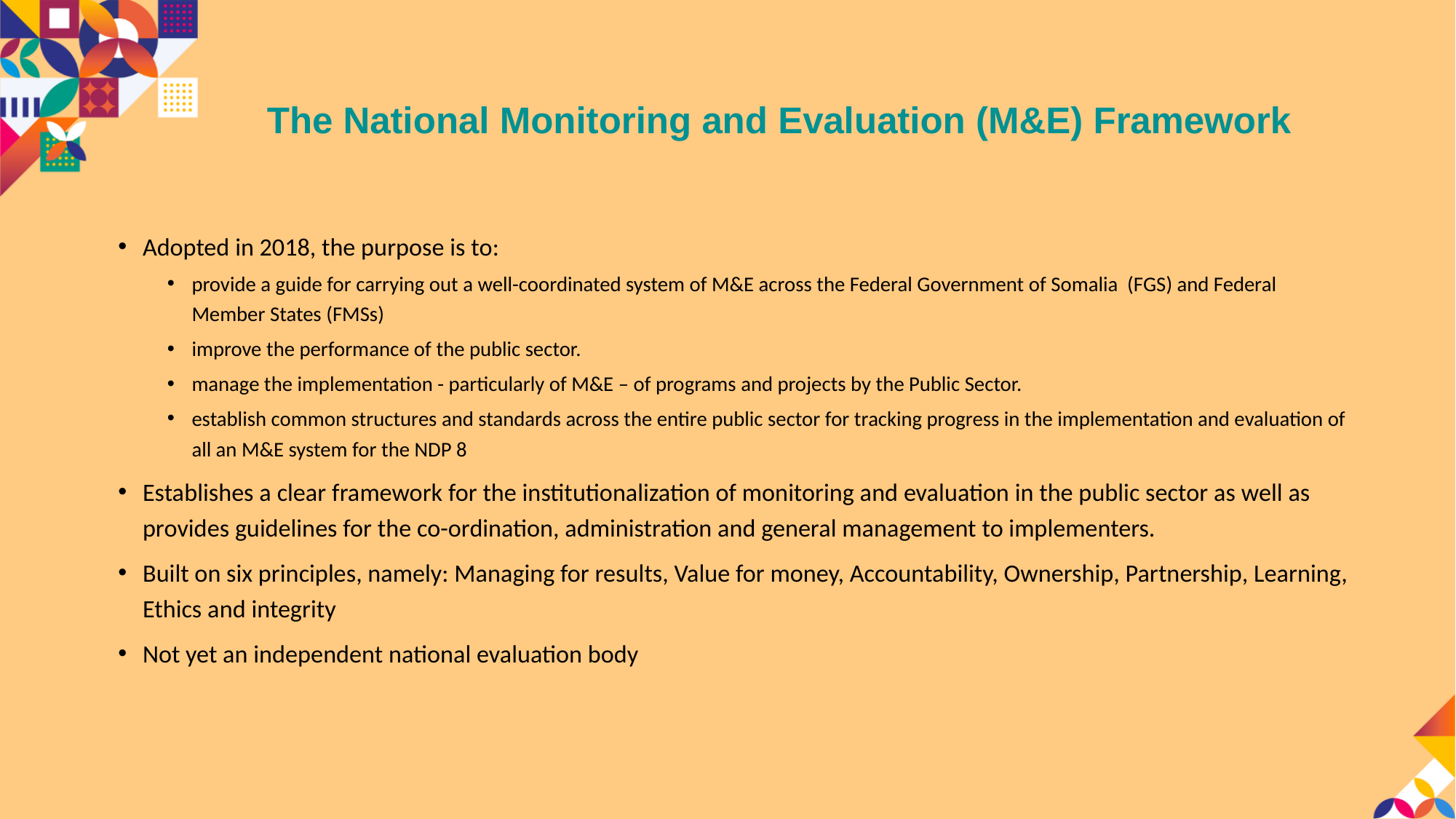

# The National Monitoring and Evaluation (M&E) Framework
Adopted in 2018, the purpose is to:
provide a guide for carrying out a well-coordinated system of M&E across the Federal Government of Somalia  (FGS) and Federal Member States (FMSs)
improve the performance of the public sector.
manage the implementation - particularly of M&E – of programs and projects by the Public Sector.
establish common structures and standards across the entire public sector for tracking progress in the implementation and evaluation of all an M&E system for the NDP 8
Establishes a clear framework for the institutionalization of monitoring and evaluation in the public sector as well as provides guidelines for the co-ordination, administration and general management to implementers.
Built on six principles, namely: Managing for results, Value for money, Accountability, Ownership, Partnership, Learning, Ethics and integrity
Not yet an independent national evaluation body